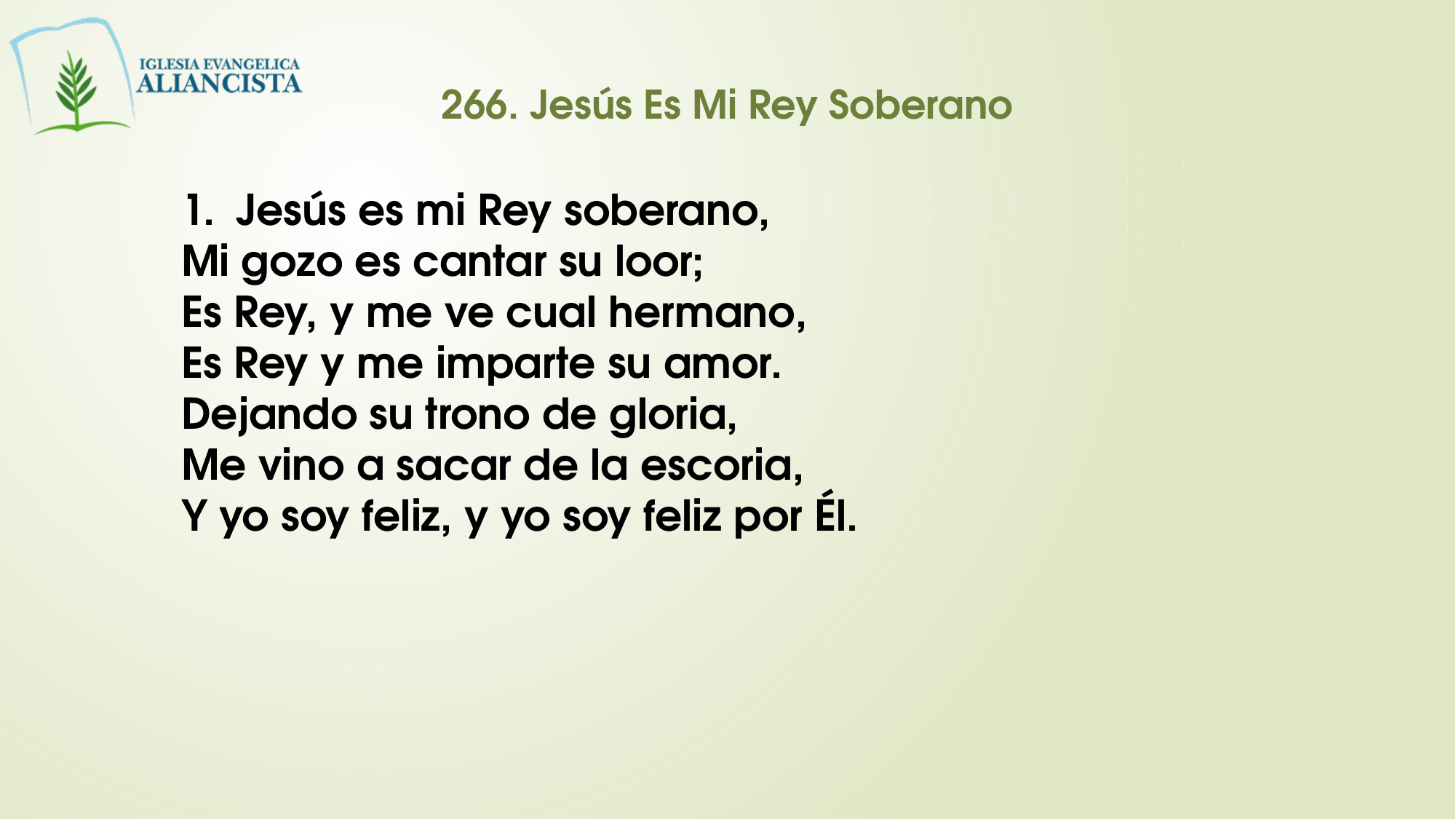

266. Jesús Es Mi Rey Soberano
Jesús es mi Rey soberano,
Mi gozo es cantar su loor;
Es Rey, y me ve cual hermano,
Es Rey y me imparte su amor.
Dejando su trono de gloria,
Me vino a sacar de la escoria,
Y yo soy feliz, y yo soy feliz por Él.